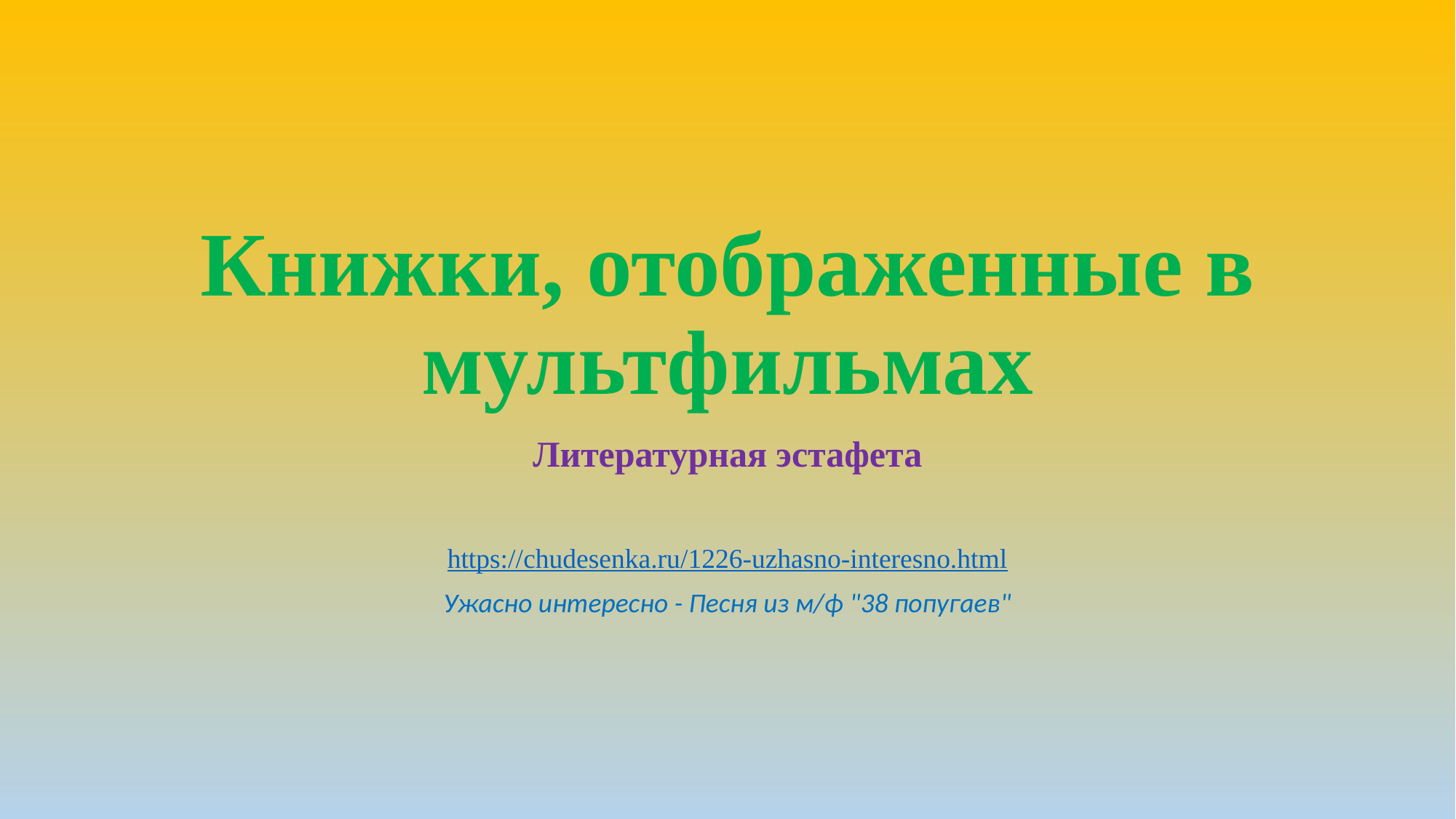

# Книжки, отображенные в мультфильмах
Литературная эстафета

https://chudesenka.ru/1226-uzhasno-interesno.html
Ужасно интересно - Песня из м/ф "38 попугаев"